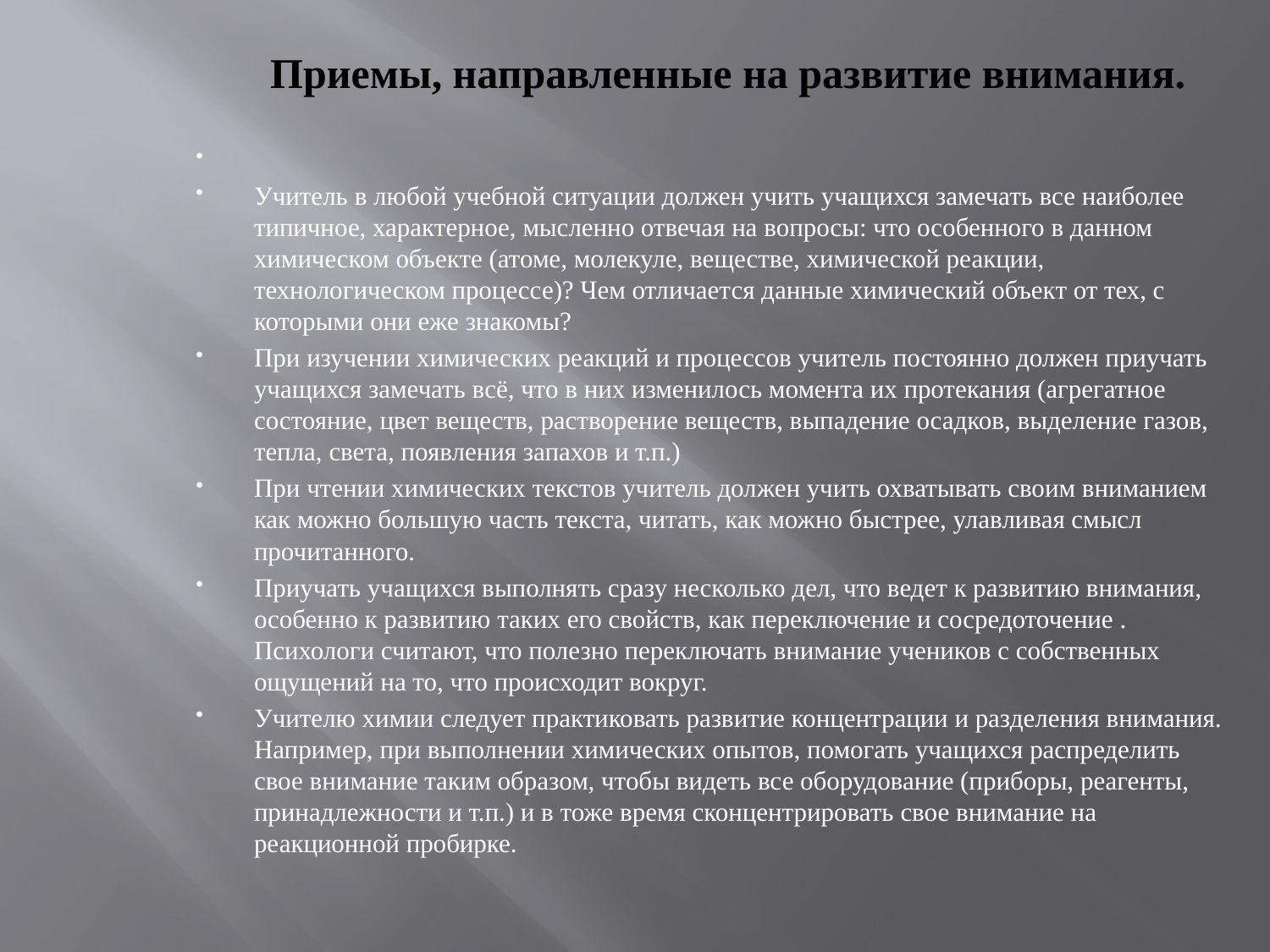

# Приемы, направленные на развитие внимания.

Учитель в любой учебной ситуации должен учить учащихся замечать все наиболее типичное, характерное, мысленно отвечая на вопросы: что особенного в данном химическом объекте (атоме, молекуле, веществе, химической реакции, технологическом процессе)? Чем отличается данные химический объект от тех, с которыми они еже знакомы?
При изучении химических реакций и процессов учитель постоянно должен приучать учащихся замечать всё, что в них изменилось момента их протекания (агрегатное состояние, цвет веществ, растворение веществ, выпадение осадков, выделение газов, тепла, света, появления запахов и т.п.)
При чтении химических текстов учитель должен учить охватывать своим вниманием как можно большую часть текста, читать, как можно быстрее, улавливая смысл прочитанного.
Приучать учащихся выполнять сразу несколько дел, что ведет к развитию внимания, особенно к развитию таких его свойств, как переключение и сосредоточение . Психологи считают, что полезно переключать внимание учеников с собственных ощущений на то, что происходит вокруг.
Учителю химии следует практиковать развитие концентрации и разделения внимания. Например, при выполнении химических опытов, помогать учащихся распределить свое внимание таким образом, чтобы видеть все оборудование (приборы, реагенты, принадлежности и т.п.) и в тоже время сконцентрировать свое внимание на реакционной пробирке.